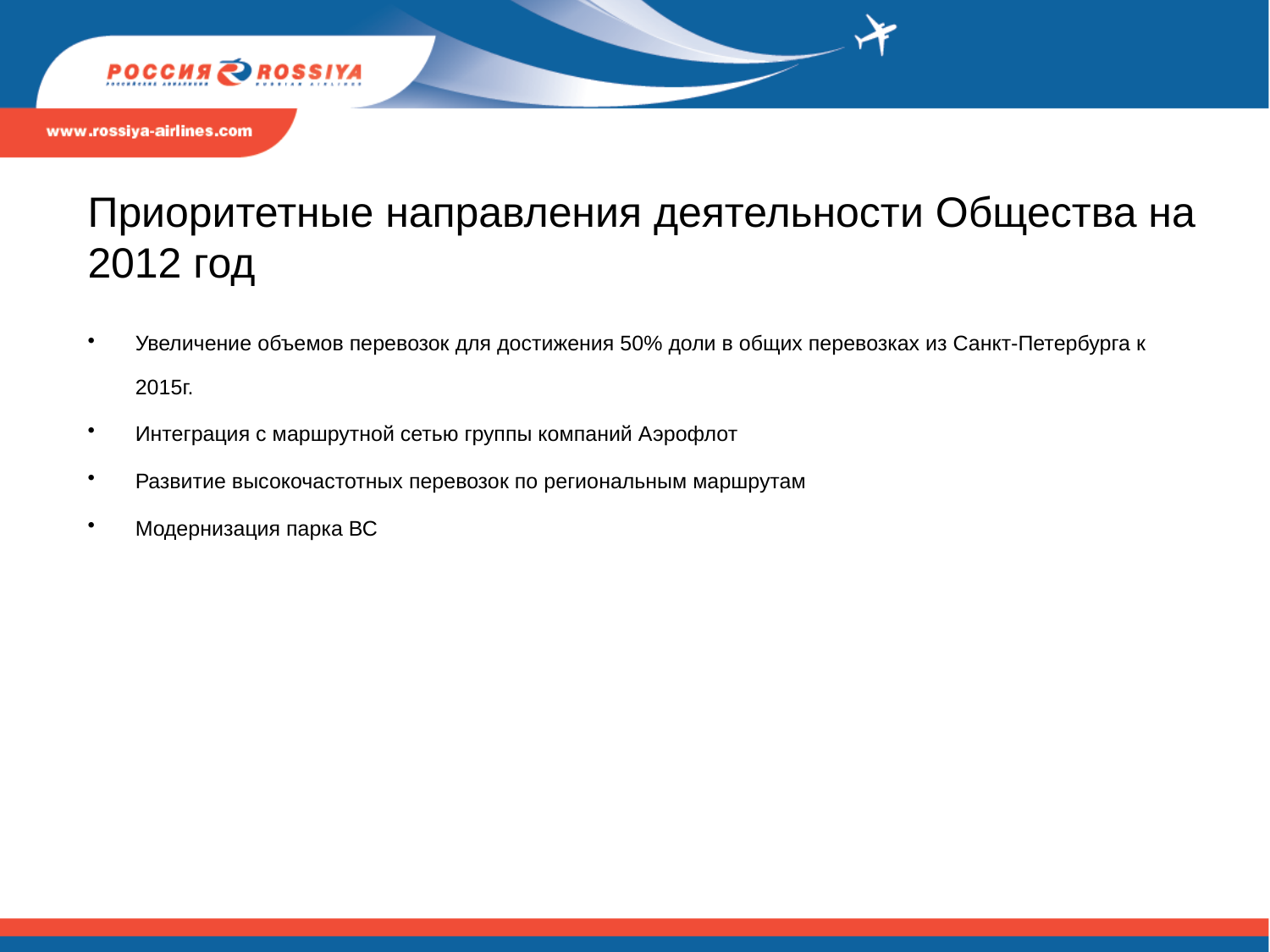

# Приоритетные направления деятельности Общества на 2012 год
Увеличение объемов перевозок для достижения 50% доли в общих перевозках из Санкт-Петербурга к 2015г.
Интеграция с маршрутной сетью группы компаний Аэрофлот
Развитие высокочастотных перевозок по региональным маршрутам
Модернизация парка ВС